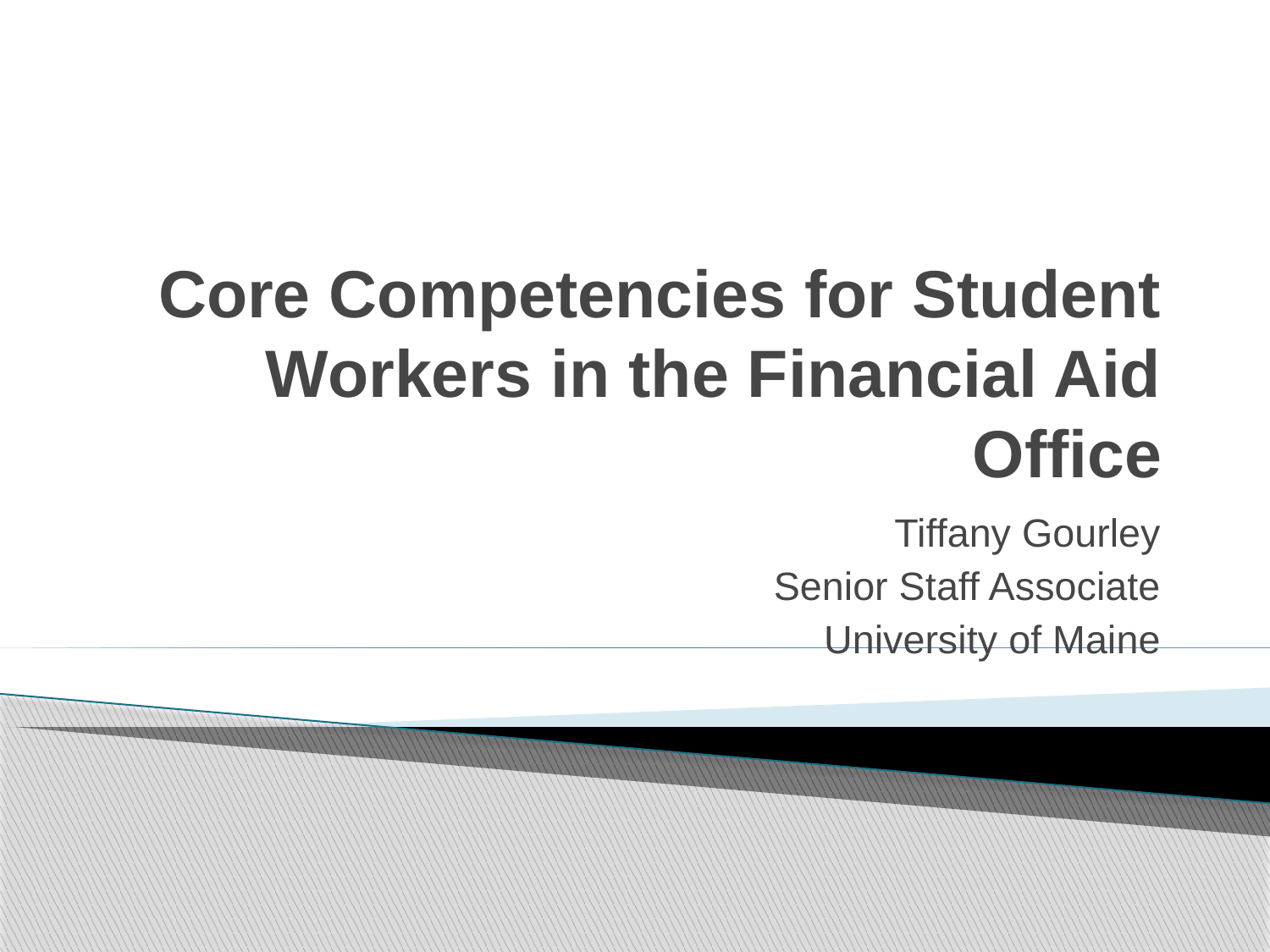

# Core Competencies for Student Workers in the Financial Aid Office
Tiffany Gourley
Senior Staff Associate
University of Maine